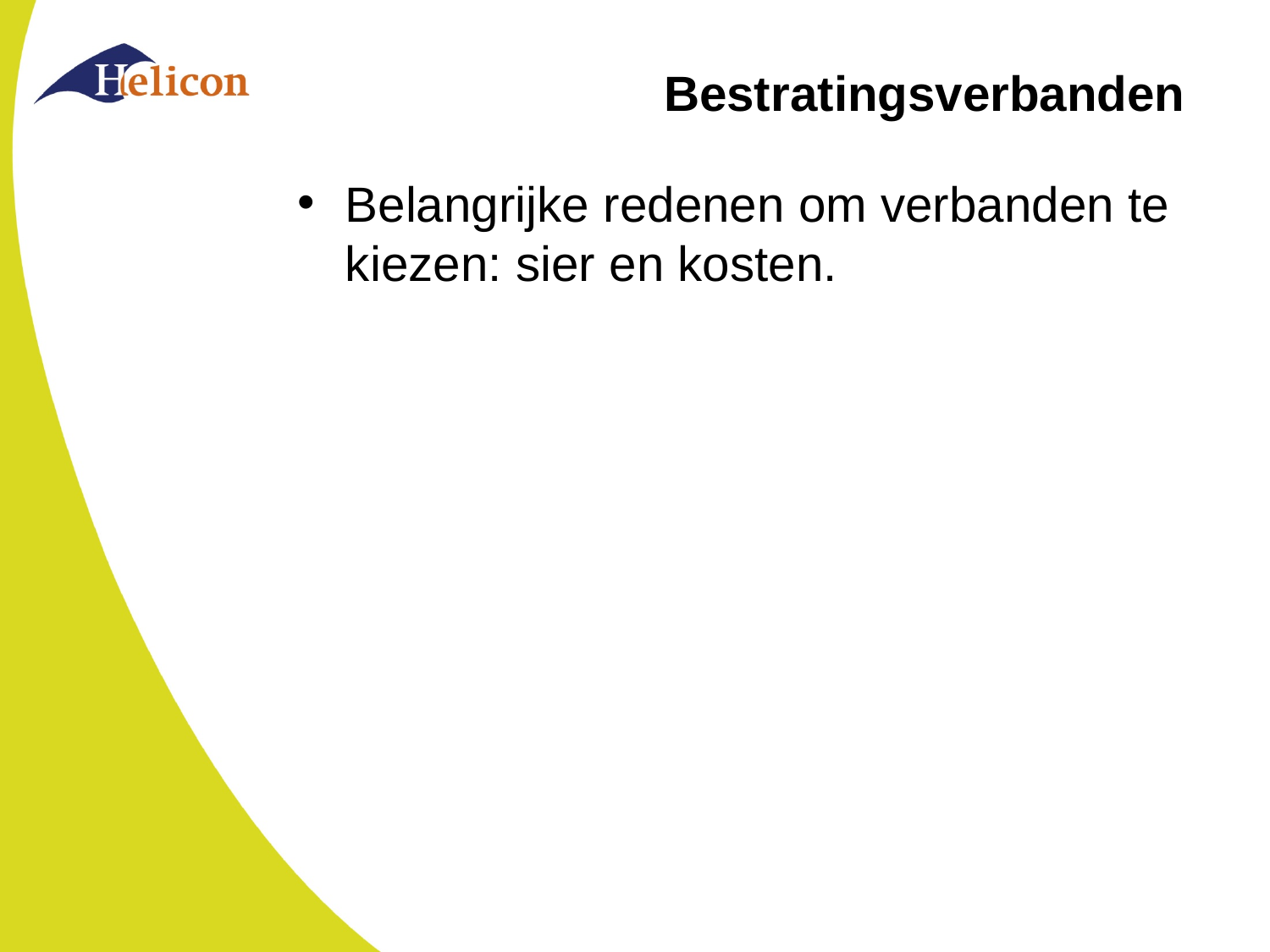

# Bestratingsverbanden
Belangrijke redenen om verbanden te kiezen: sier en kosten.